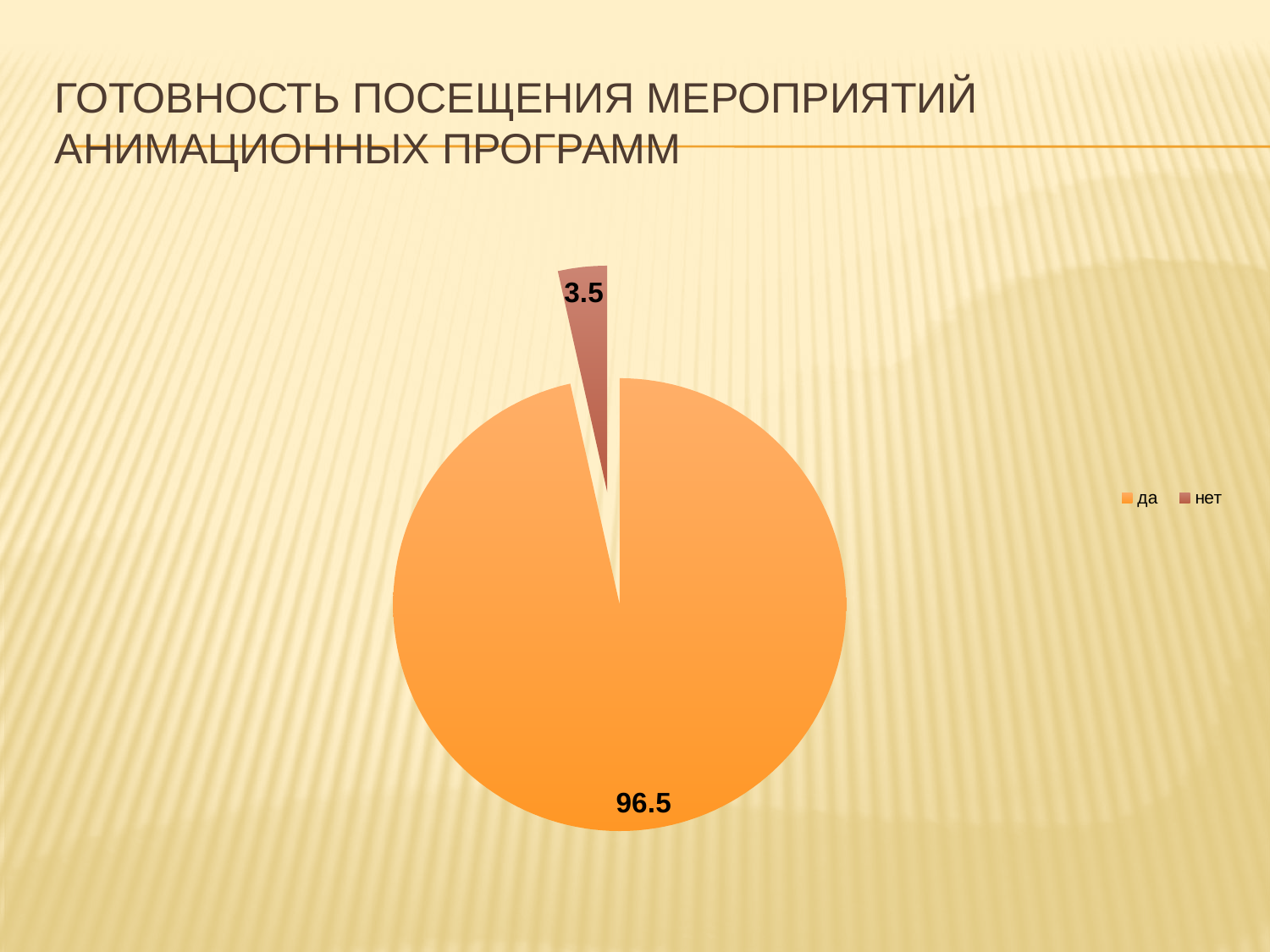

# Готовность посещения мероприятий анимационных программ

### Chart

| Category | Продажи |
|---|---|
| да | 96.5 |
| нет | 3.5 |